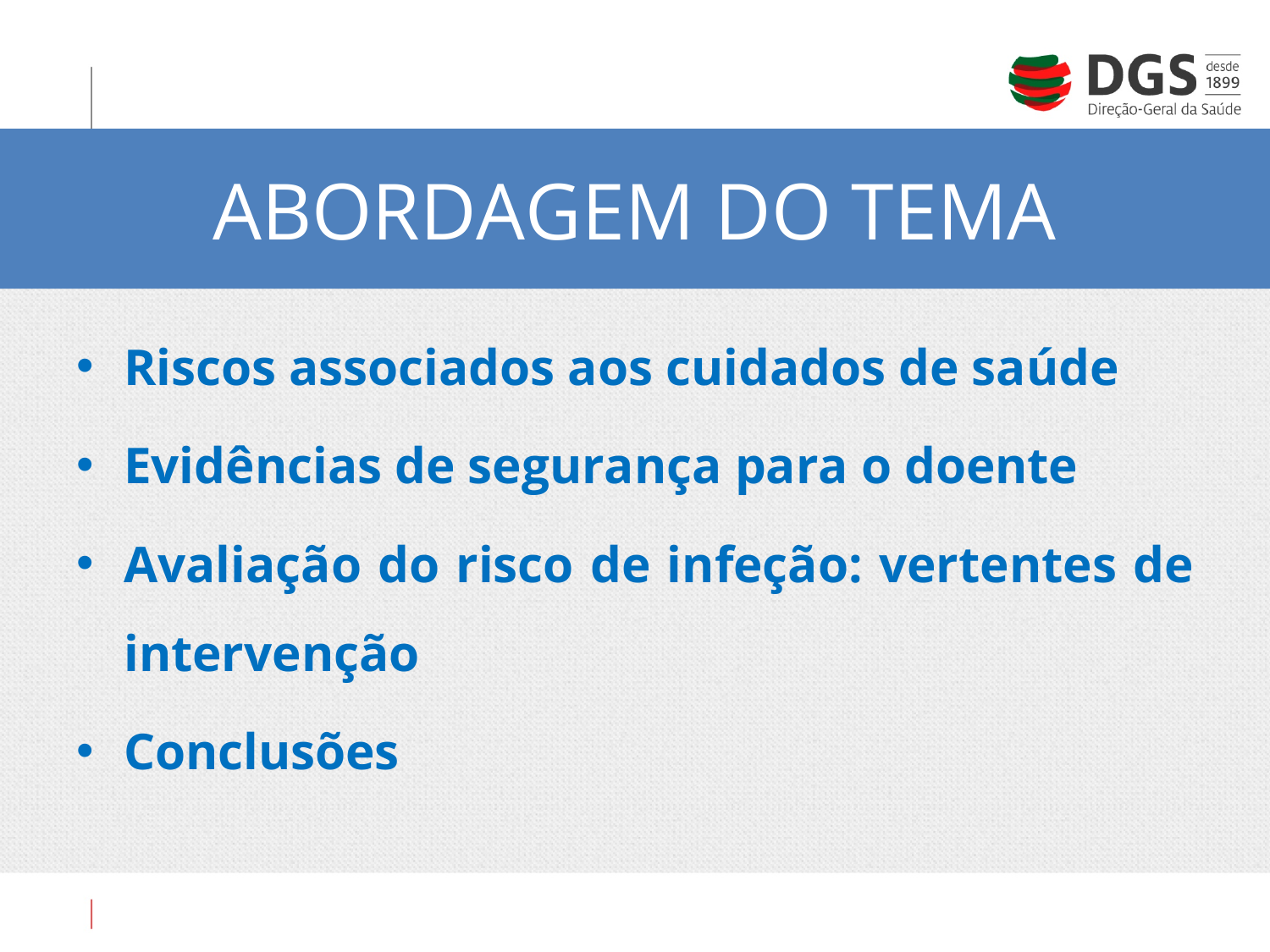

# ABORDAGEM DO TEMA

Riscos associados aos cuidados de saúde
Evidências de segurança para o doente
Avaliação do risco de infeção: vertentes de intervenção
Conclusões